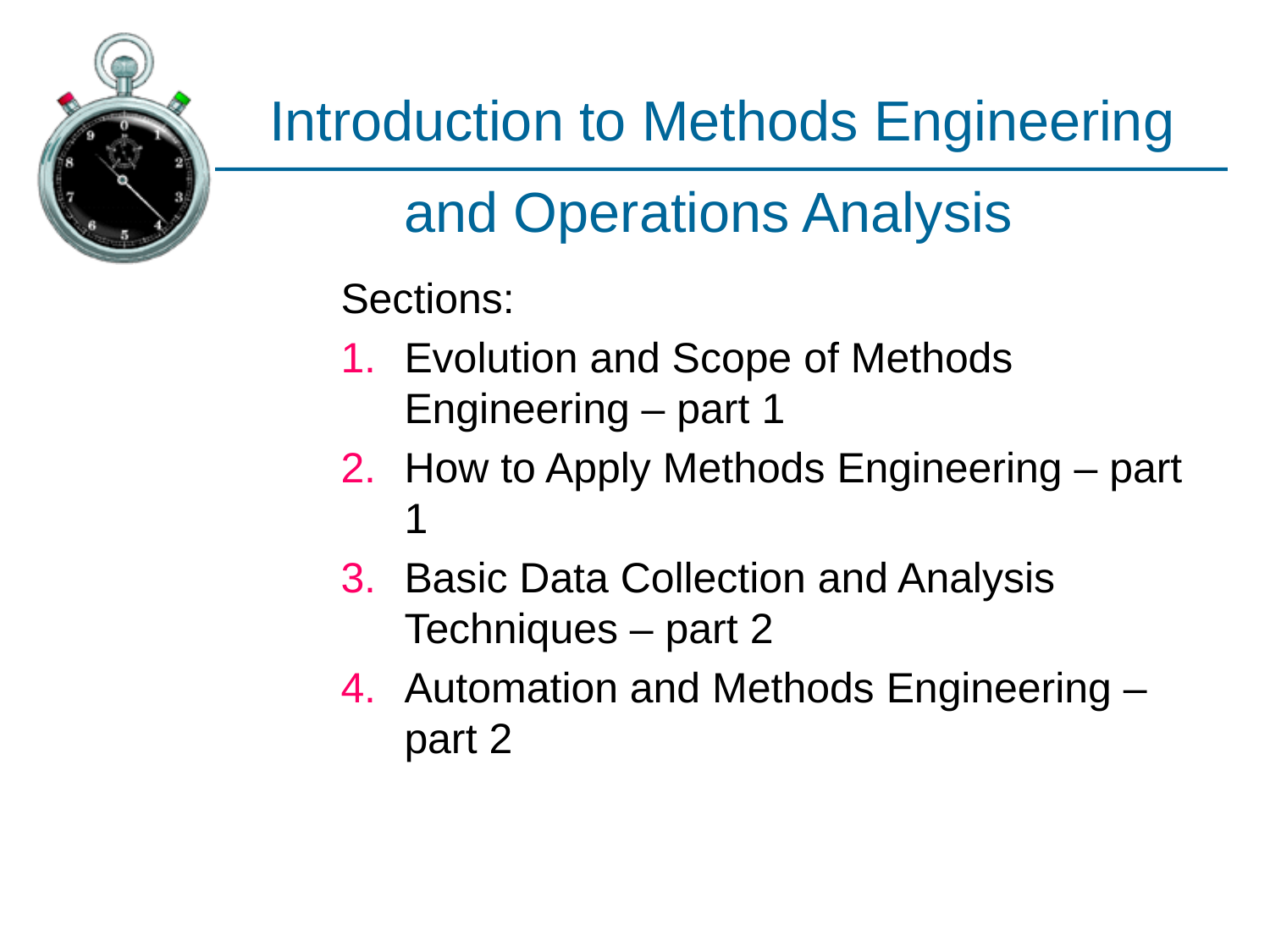

# Introduction to Methods Engineering
	and Operations Analysis

Sections:
Evolution and Scope of Methods Engineering – part 1
How to Apply Methods Engineering – part 1
Basic Data Collection and Analysis Techniques – part 2
Automation and Methods Engineering – part 2